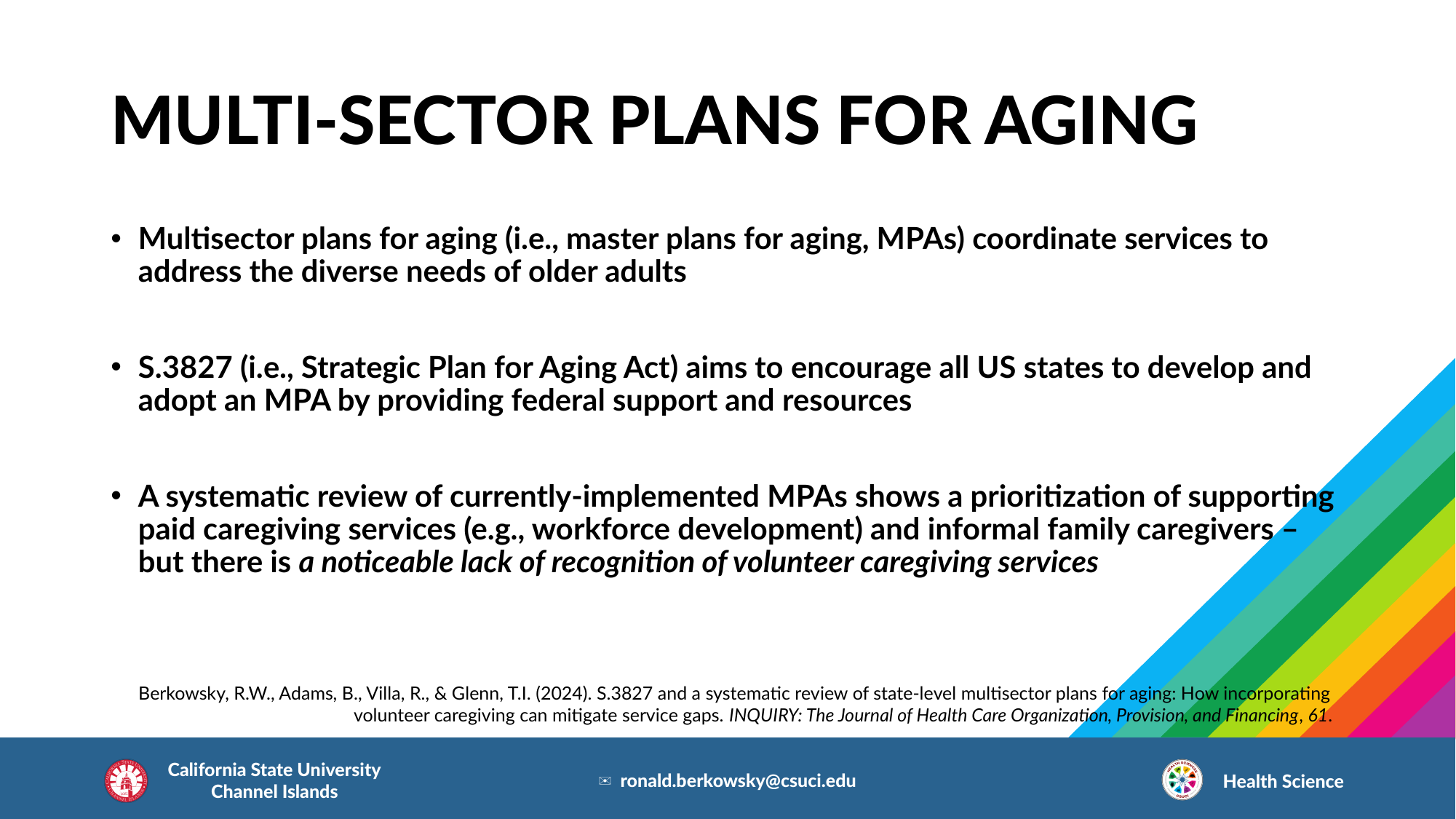

# Multi-Sector Plans for Aging
Multisector plans for aging (i.e., master plans for aging, MPAs) coordinate services to address the diverse needs of older adults

S.3827 (i.e., Strategic Plan for Aging Act) aims to encourage all US states to develop and adopt an MPA by providing federal support and resources

A systematic review of currently-implemented MPAs shows a prioritization of supporting paid caregiving services (e.g., workforce development) and informal family caregivers – but there is a noticeable lack of recognition of volunteer caregiving services
Berkowsky, R.W., Adams, B., Villa, R., & Glenn, T.I. (2024). S.3827 and a systematic review of state-level multisector plans for aging: How incorporating
volunteer caregiving can mitigate service gaps. INQUIRY: The Journal of Health Care Organization, Provision, and Financing, 61.